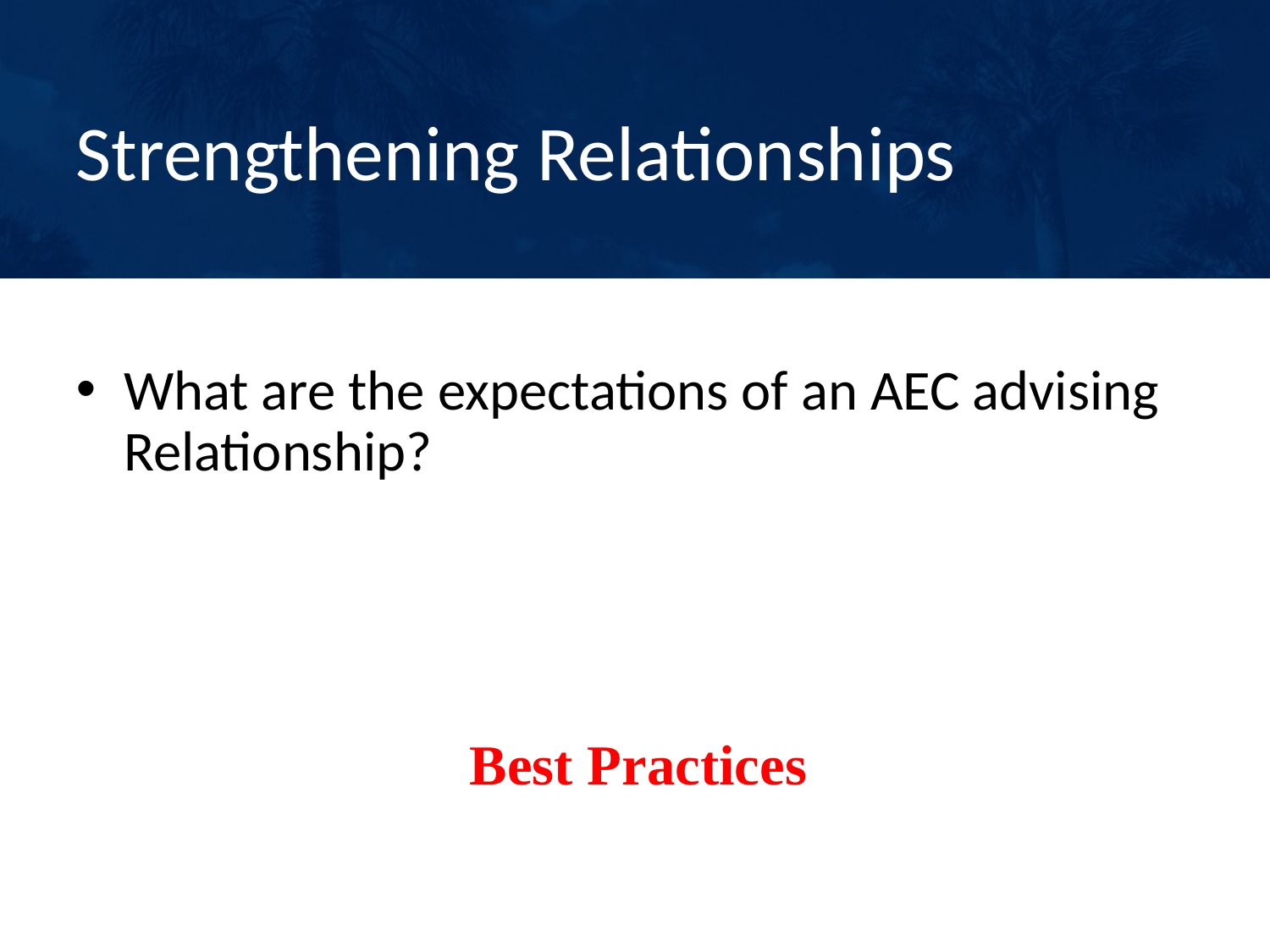

# Strengthening Relationships
What are the expectations of an AEC advising Relationship?

Best Practices